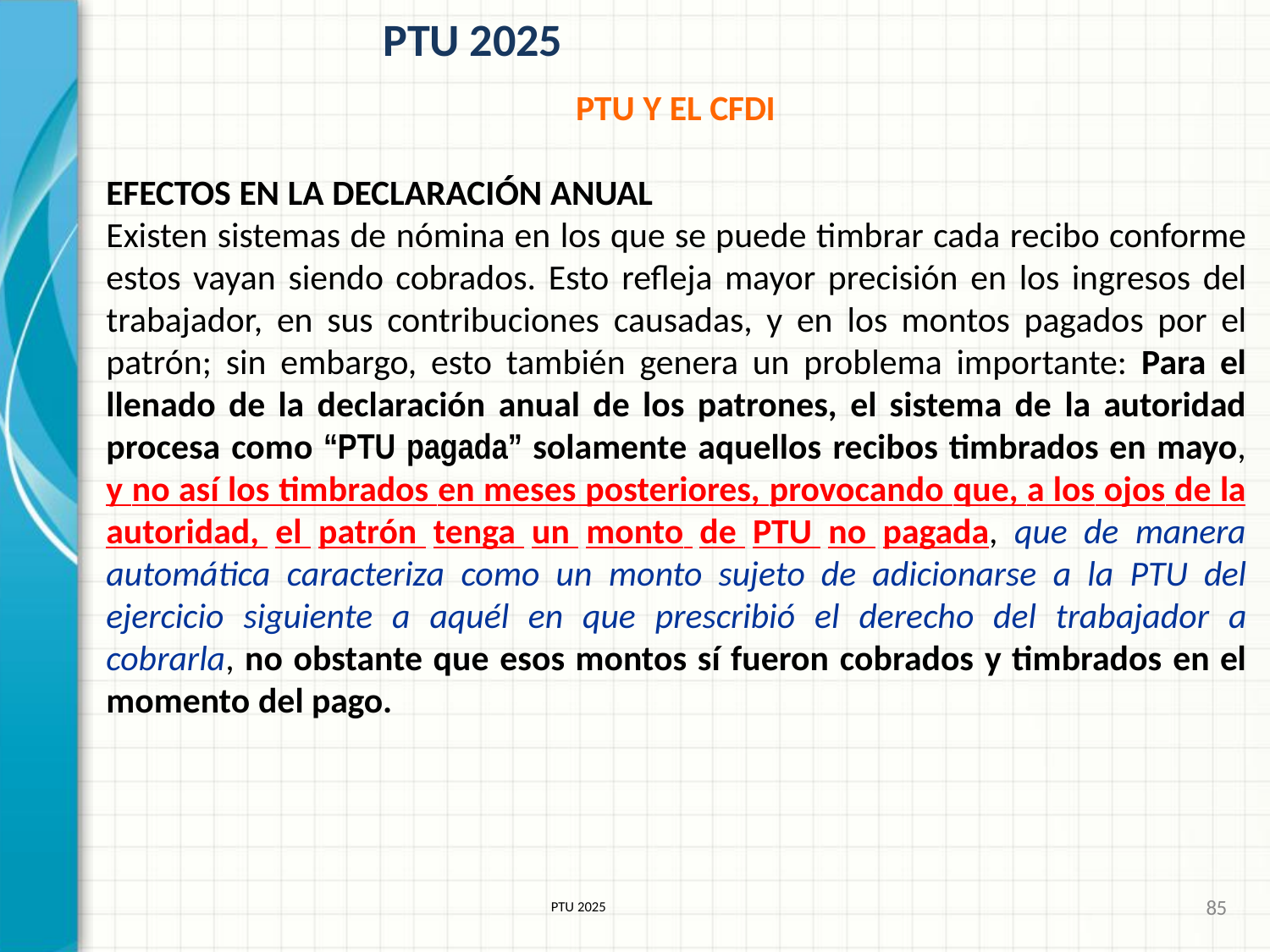

# PTU 2025
PTU Y EL CFDI
EFECTOS EN LA DECLARACIÓN ANUAL
Existen sistemas de nómina en los que se puede timbrar cada recibo conforme estos vayan siendo cobrados. Esto refleja mayor precisión en los ingresos del trabajador, en sus contribuciones causadas, y en los montos pagados por el patrón; sin embargo, esto también genera un problema importante: Para el llenado de la declaración anual de los patrones, el sistema de la autoridad procesa como “PTU pagada” solamente aquellos recibos timbrados en mayo, y no así los timbrados en meses posteriores, provocando que, a los ojos de la autoridad, el patrón tenga un monto de PTU no pagada, que de manera automática caracteriza como un monto sujeto de adicionarse a la PTU del ejercicio  siguiente  a  aquél  en  que  prescribió  el  derecho  del  trabajador  a cobrarla, no obstante que esos montos sí fueron cobrados y timbrados en el momento del pago.
85
PTU 2025